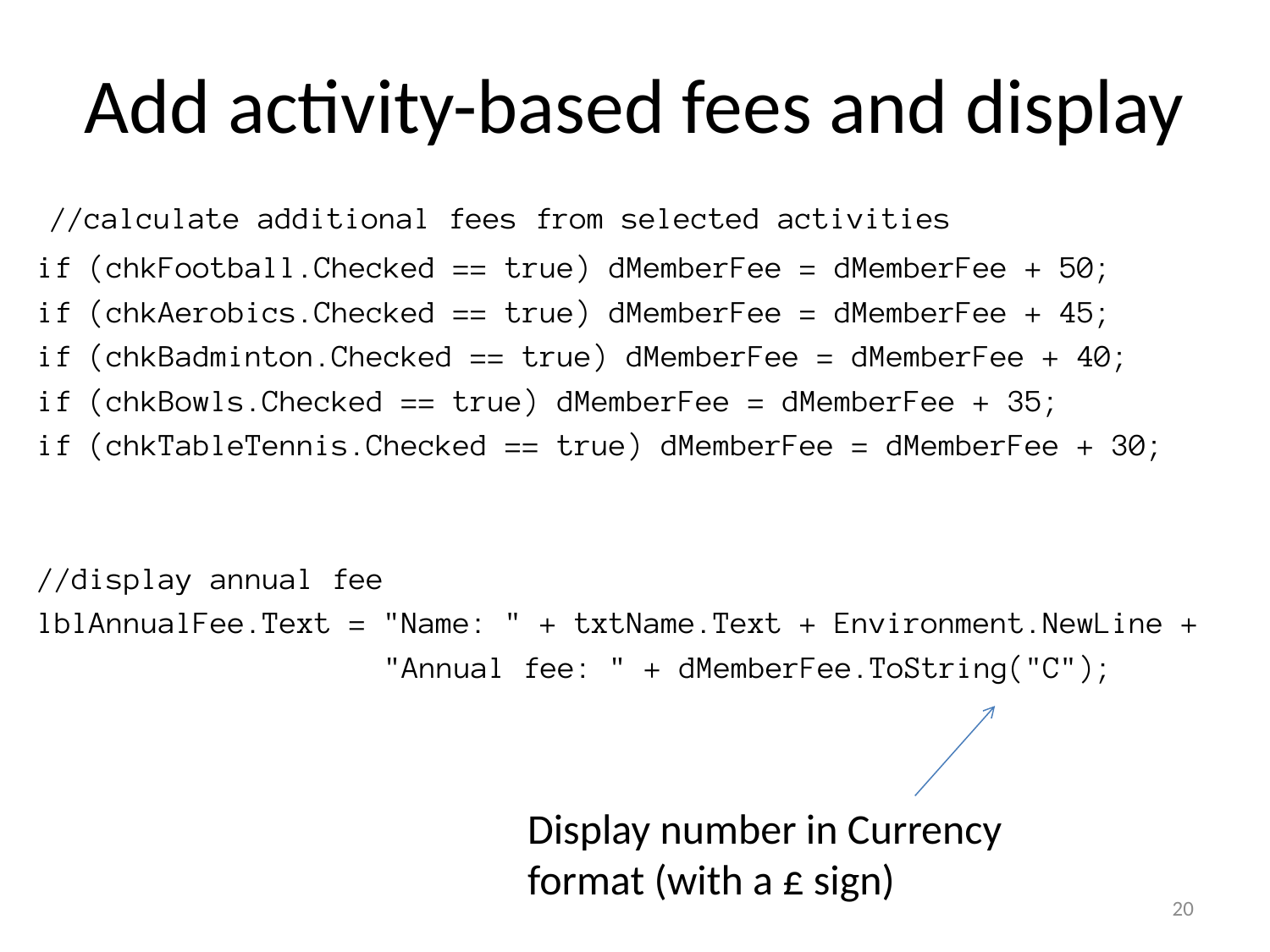

# Add activity-based fees and display
 //calculate additional fees from selected activities
if (chkFootball.Checked == true) dMemberFee = dMemberFee + 50;
if (chkAerobics.Checked == true) dMemberFee = dMemberFee + 45;
if (chkBadminton.Checked == true) dMemberFee = dMemberFee + 40;
if (chkBowls.Checked == true) dMemberFee = dMemberFee + 35;
if (chkTableTennis.Checked == true) dMemberFee = dMemberFee + 30;

//display annual fee
lblAnnualFee.Text = "Name: " + txtName.Text + Environment.NewLine +
                    "Annual fee: " + dMemberFee.ToString("C");
Display number in Currency format (with a £ sign)
20